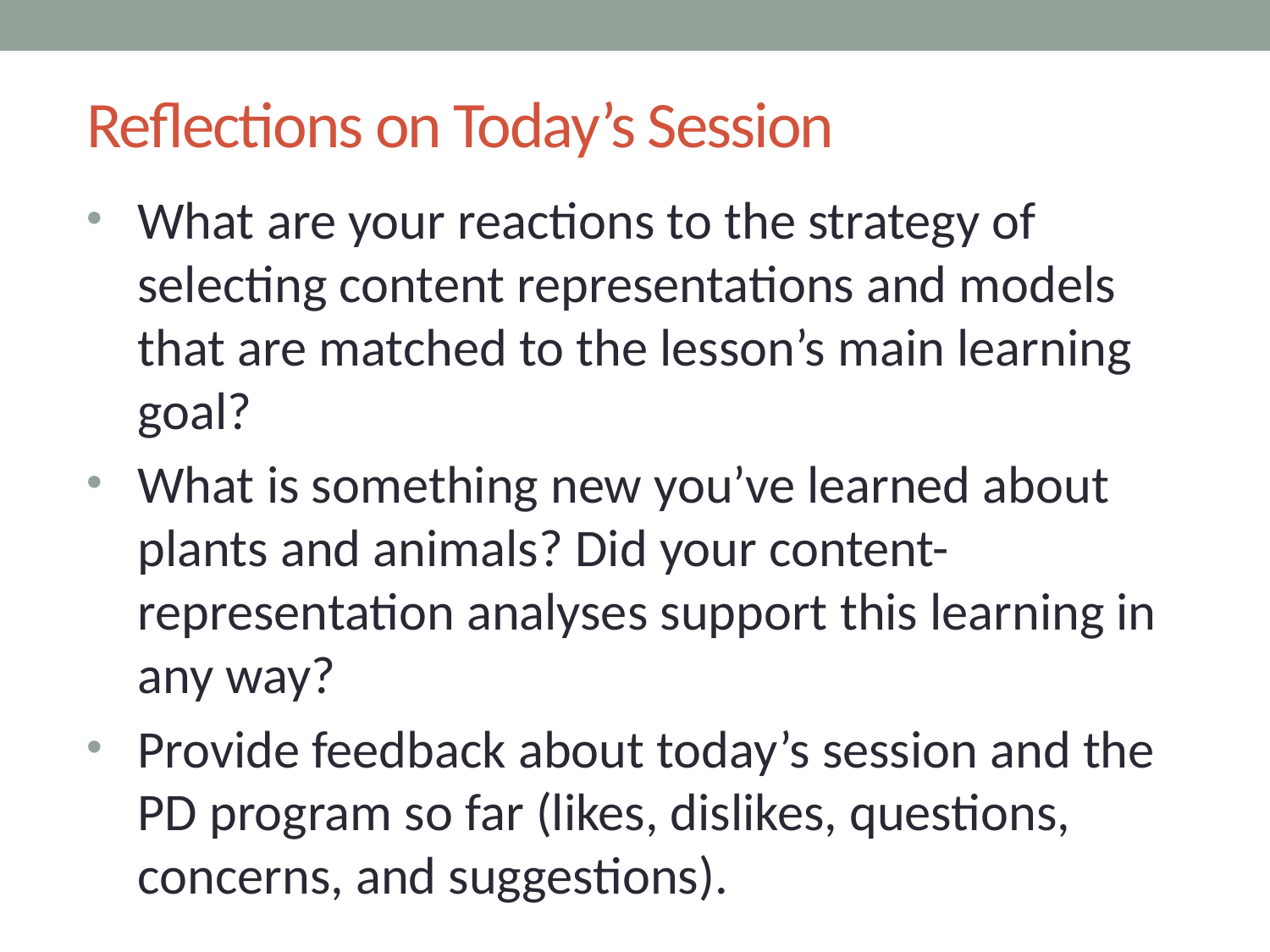

# Reflections on Today’s Session
What are your reactions to the strategy of selecting content representations and models that are matched to the lesson’s main learning goal?
What is something new you’ve learned about plants and animals? Did your content-representation analyses support this learning in any way?
Provide feedback about today’s session and the PD program so far (likes, dislikes, questions, concerns, and suggestions).